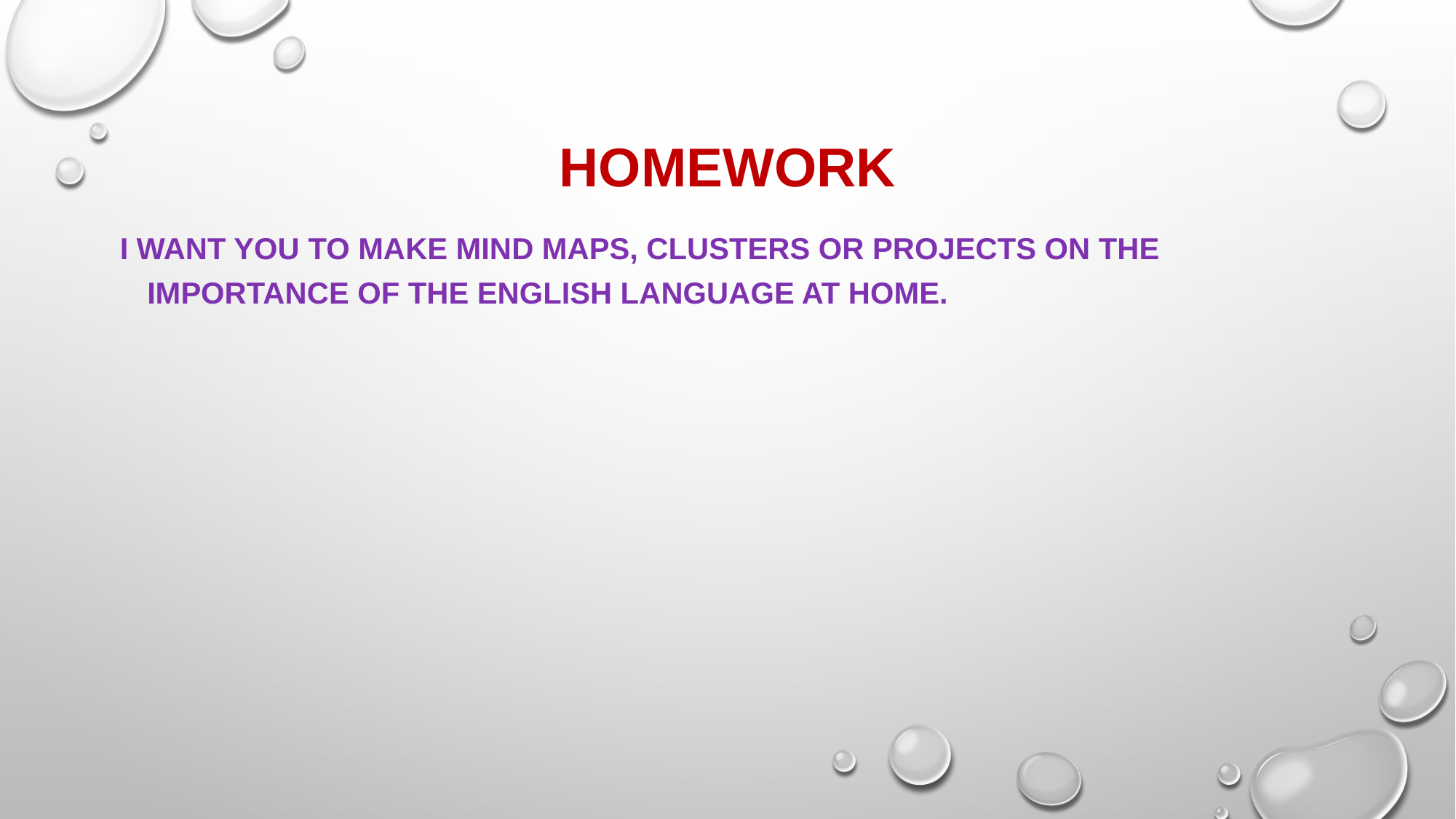

# Homework
I want you to make mind maps, clusters or projects on the importance of the English language at home.